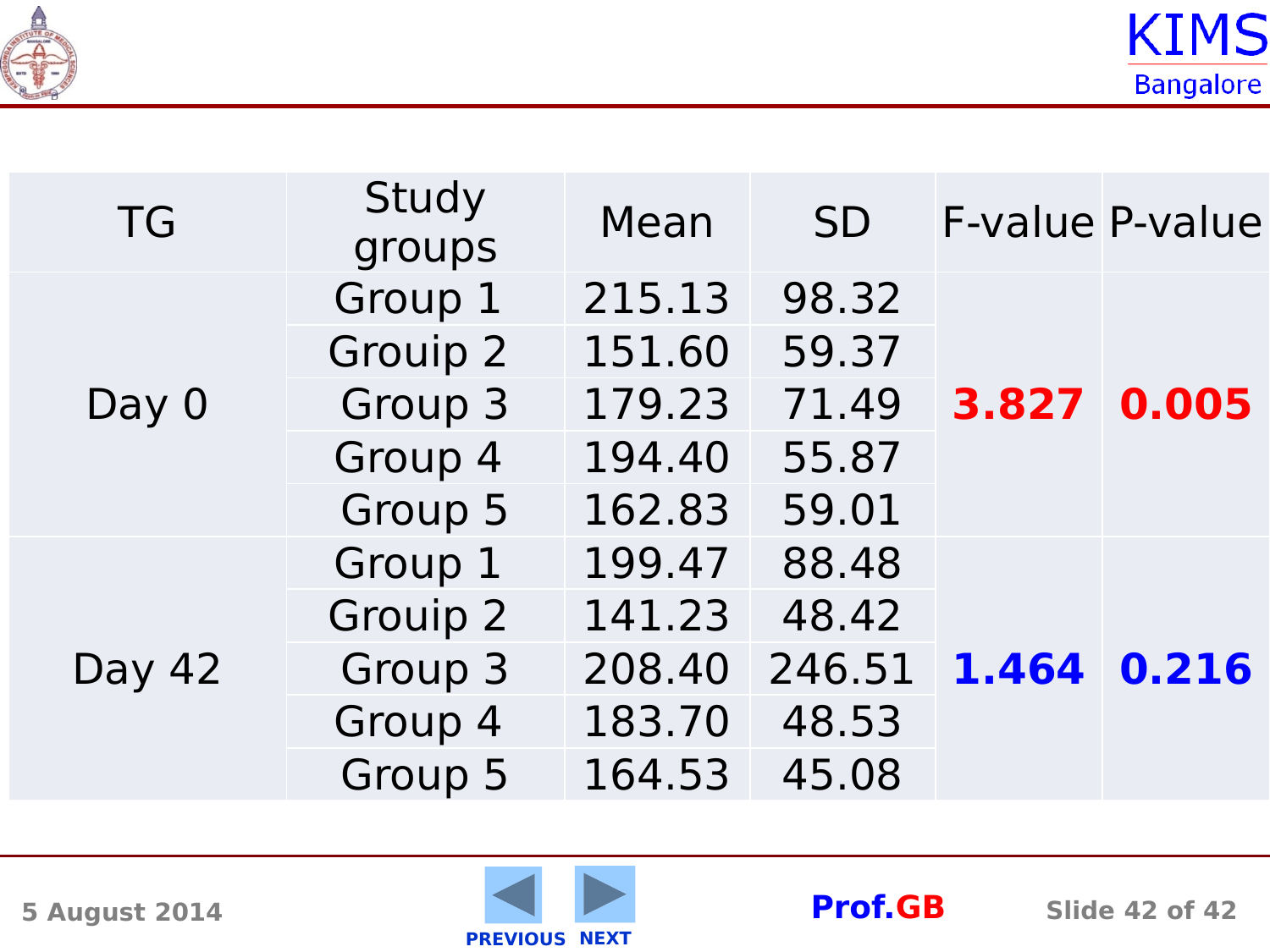

| TG | Study groups | Mean | SD | F-value | P-value |
| --- | --- | --- | --- | --- | --- |
| Day 0 | Group 1 | 215.13 | 98.32 | 3.827 | 0.005 |
|  | Grouip 2 | 151.60 | 59.37 |  |  |
|  | Group 3 | 179.23 | 71.49 |  |  |
|  | Group 4 | 194.40 | 55.87 |  |  |
|  | Group 5 | 162.83 | 59.01 |  |  |
| Day 42 | Group 1 | 199.47 | 88.48 | 1.464 | 0.216 |
|  | Grouip 2 | 141.23 | 48.42 |  |  |
|  | Group 3 | 208.40 | 246.51 |  |  |
|  | Group 4 | 183.70 | 48.53 |  |  |
|  | Group 5 | 164.53 | 45.08 |  |  |
5 August 2014